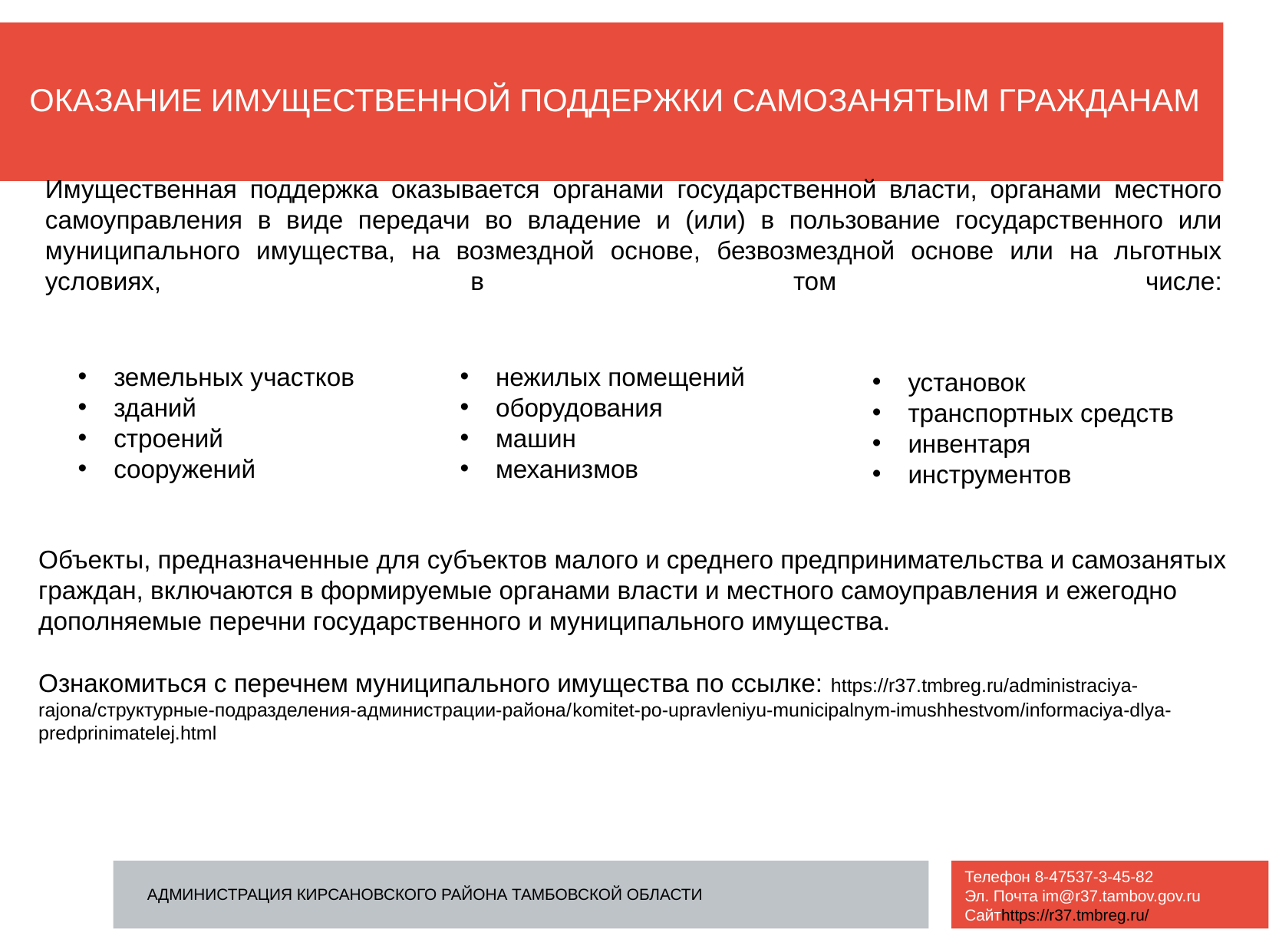

ОКАЗАНИЕ ИМУЩЕСТВЕННОЙ ПОДДЕРЖКИ САМОЗАНЯТЫМ ГРАЖДАНАМ
Имущественная поддержка оказывается органами государственной власти, органами местного самоуправления в виде передачи во владение и (или) в пользование государственного или муниципального имущества, на возмездной основе, безвозмездной основе или на льготных условиях, в том числе:

установок
транспортных средств
инвентаря
инструментов
земельных участков
зданий
строений
сооружений
нежилых помещений
оборудования
машин
механизмов
Объекты, предназначенные для субъектов малого и среднего предпринимательства и самозанятых граждан, включаются в формируемые органами власти и местного самоуправления и ежегодно дополняемые перечни государственного и муниципального имущества.
Ознакомиться с перечнем муниципального имущества по ссылке: https://r37.tmbreg.ru/administraciya-rajona/структурные-подразделения-администрации-района/komitet-po-upravleniyu-municipalnym-imushhestvom/informaciya-dlya-predprinimatelej.html
Телефон 8-47537-3-45-82
Эл. Почтa im@r37.tambov.gov.ru
Сайтhttps://r37.tmbreg.ru/
АДМИНИСТРАЦИЯ КИРСАНОВСКОГО РАЙОНА ТАМБОВСКОЙ ОБЛАСТИ